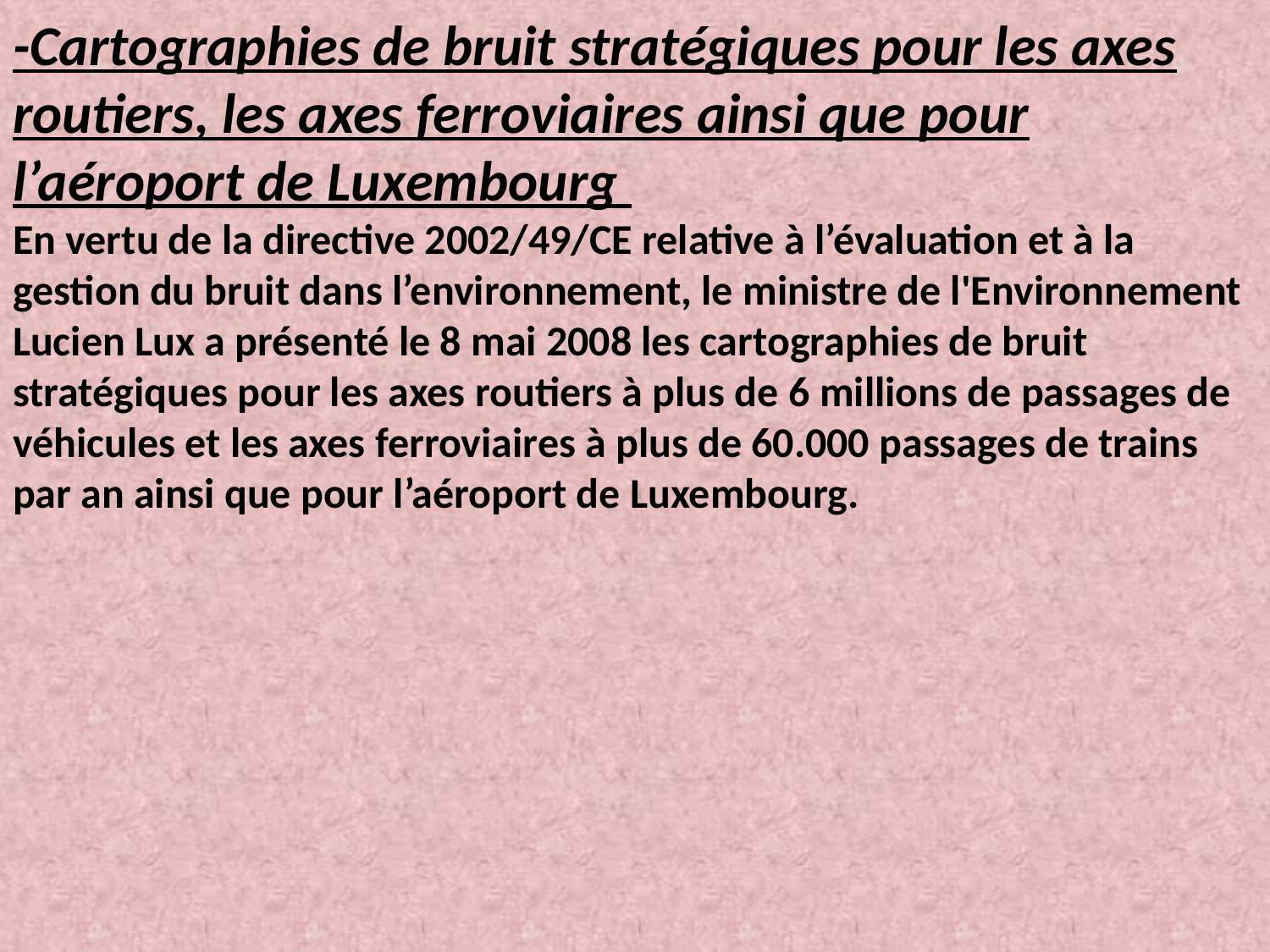

-Cartographies de bruit stratégiques pour les axes routiers, les axes ferroviaires ainsi que pour l’aéroport de Luxembourg
En vertu de la directive 2002/49/CE relative à l’évaluation et à la gestion du bruit dans l’environnement, le ministre de l'Environnement Lucien Lux a présenté le 8 mai 2008 les cartographies de bruit stratégiques pour les axes routiers à plus de 6 millions de passages de véhicules et les axes ferroviaires à plus de 60.000 passages de trains par an ainsi que pour l’aéroport de Luxembourg.